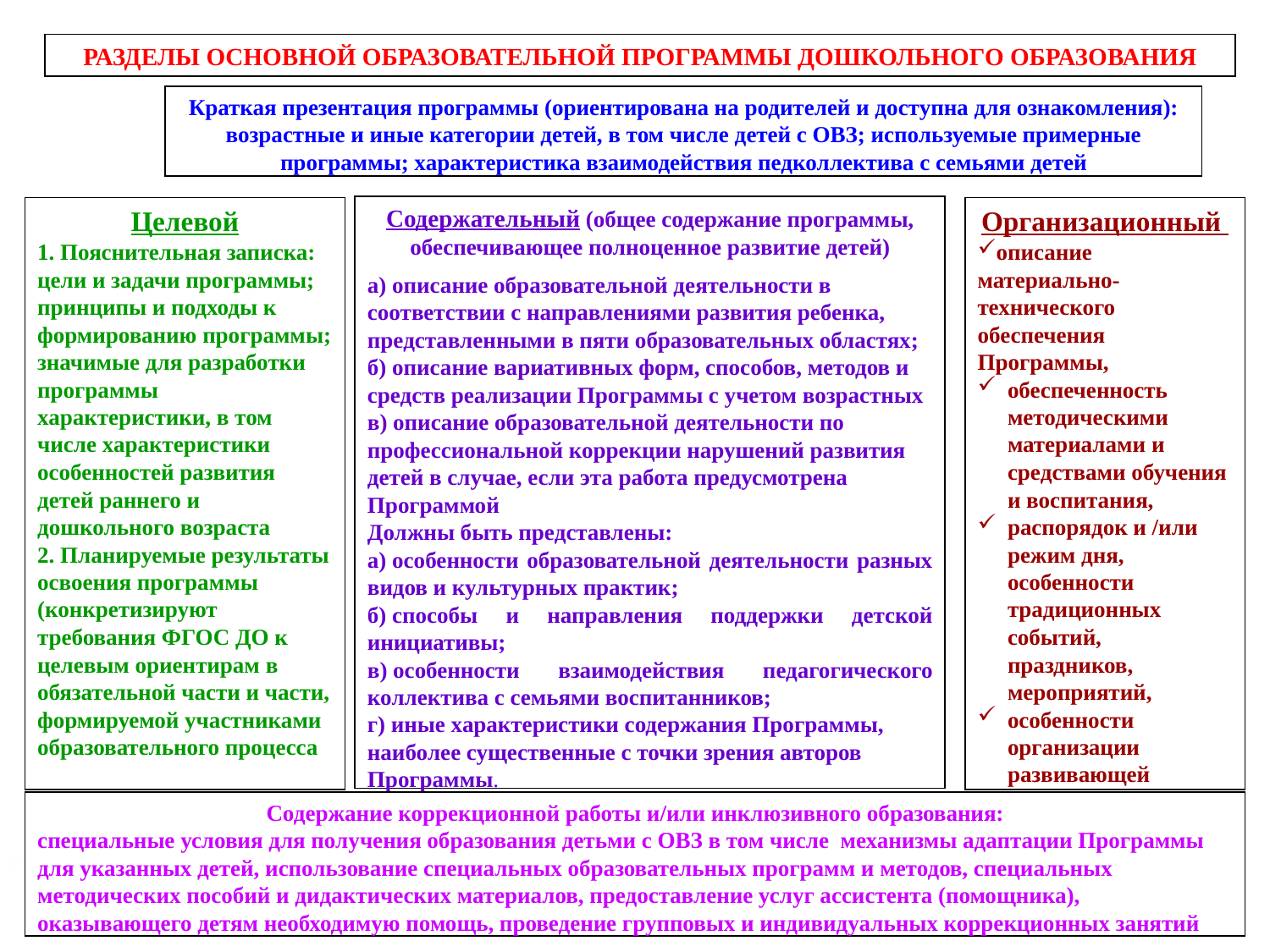

РАЗДЕЛЫ ОСНОВНОЙ ОБРАЗОВАТЕЛЬНОЙ ПРОГРАММЫ ДОШКОЛЬНОГО ОБРАЗОВАНИЯ
Краткая презентация программы (ориентирована на родителей и доступна для ознакомления):
возрастные и иные категории детей, в том числе детей с ОВЗ; используемые примерные программы; характеристика взаимодействия педколлектива с семьями детей
Содержательный (общее содержание программы, обеспечивающее полноценное развитие детей)
а) описание образовательной деятельности в соответствии с направлениями развития ребенка, представленными в пяти образовательных областях;
б) описание вариативных форм, способов, методов и средств реализации Программы с учетом возрастных
в) описание образовательной деятельности по профессиональной коррекции нарушений развития детей в случае, если эта работа предусмотрена Программой
Должны быть представлены:
а) особенности образовательной деятельности разных видов и культурных практик;
б) способы и направления поддержки детской инициативы;
в) особенности взаимодействия педагогического коллектива с семьями воспитанников;
г) иные характеристики содержания Программы, наиболее существенные с точки зрения авторов Программы.
Целевой
1. Пояснительная записка:
цели и задачи программы;
принципы и подходы к формированию программы;
значимые для разработки программы характеристики, в том числе характеристики особенностей развития детей раннего и дошкольного возраста
2. Планируемые результаты освоения программы (конкретизируют требования ФГОС ДО к целевым ориентирам в обязательной части и части, формируемой участниками образовательного процесса
Организационный
описание материально-технического обеспечения Программы,
обеспеченность методическими материалами и средствами обучения и воспитания,
распорядок и /или режим дня, особенности традиционных событий, праздников, мероприятий,
особенности организации развивающей предметно-пространственной среды.
Содержание коррекционной работы и/или инклюзивного образования:
cпециальные условия для получения образования детьми с ОВЗ в том числе  механизмы адаптации Программы для указанных детей, использование специальных образовательных программ и методов, специальных методических пособий и дидактических материалов, предоставление услуг ассистента (помощника), оказывающего детям необходимую помощь, проведение групповых и индивидуальных коррекционных занятий

13